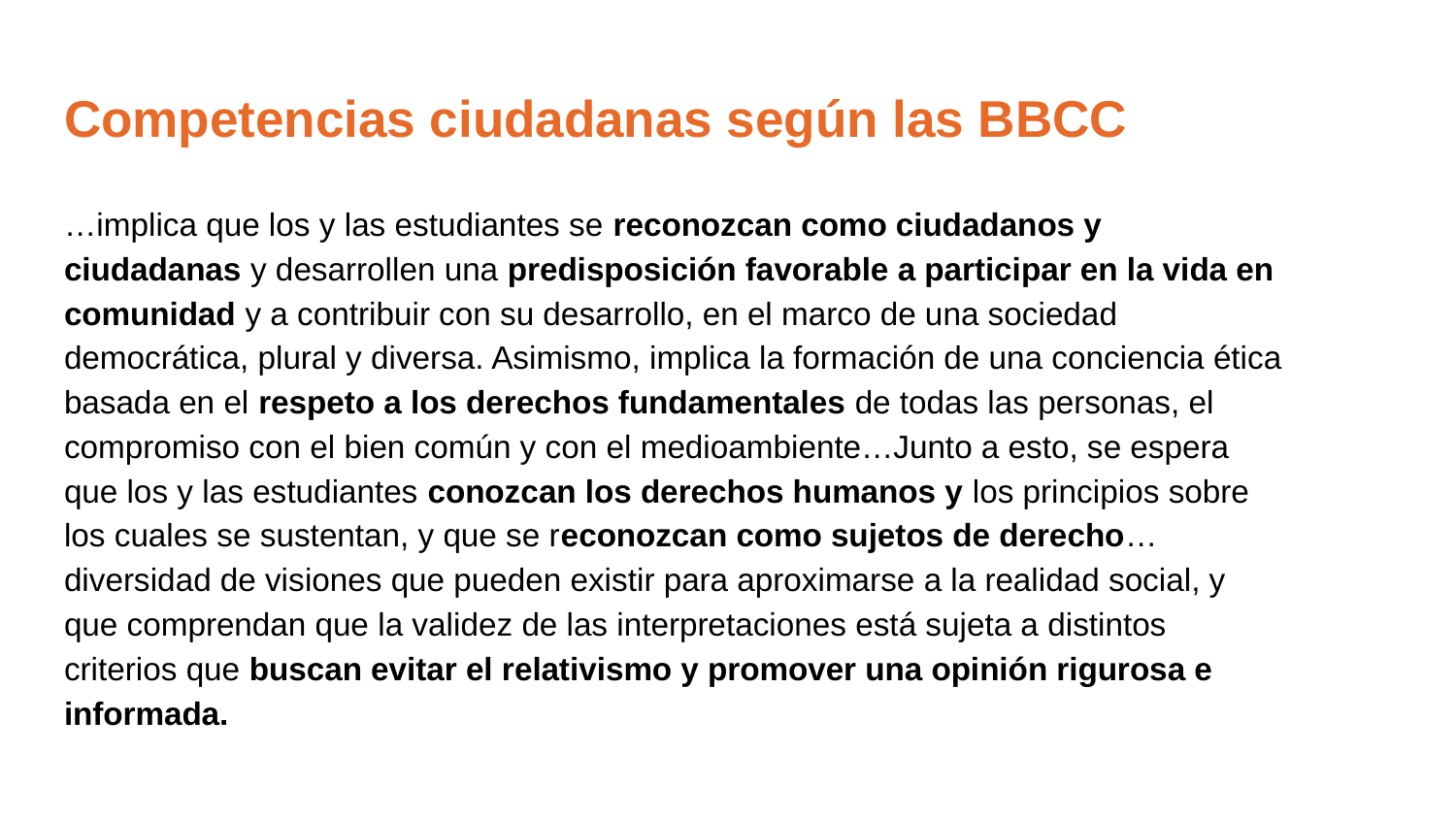

# Competencias ciudadanas según las BBCC
…implica que los y las estudiantes se reconozcan como ciudadanos y ciudadanas y desarrollen una predisposición favorable a participar en la vida en comunidad y a contribuir con su desarrollo, en el marco de una sociedad democrática, plural y diversa. Asimismo, implica la formación de una conciencia ética basada en el respeto a los derechos fundamentales de todas las personas, el compromiso con el bien común y con el medioambiente…Junto a esto, se espera que los y las estudiantes conozcan los derechos humanos y los principios sobre los cuales se sustentan, y que se reconozcan como sujetos de derecho…diversidad de visiones que pueden existir para aproximarse a la realidad social, y que comprendan que la validez de las interpretaciones está sujeta a distintos criterios que buscan evitar el relativismo y promover una opinión rigurosa e informada.